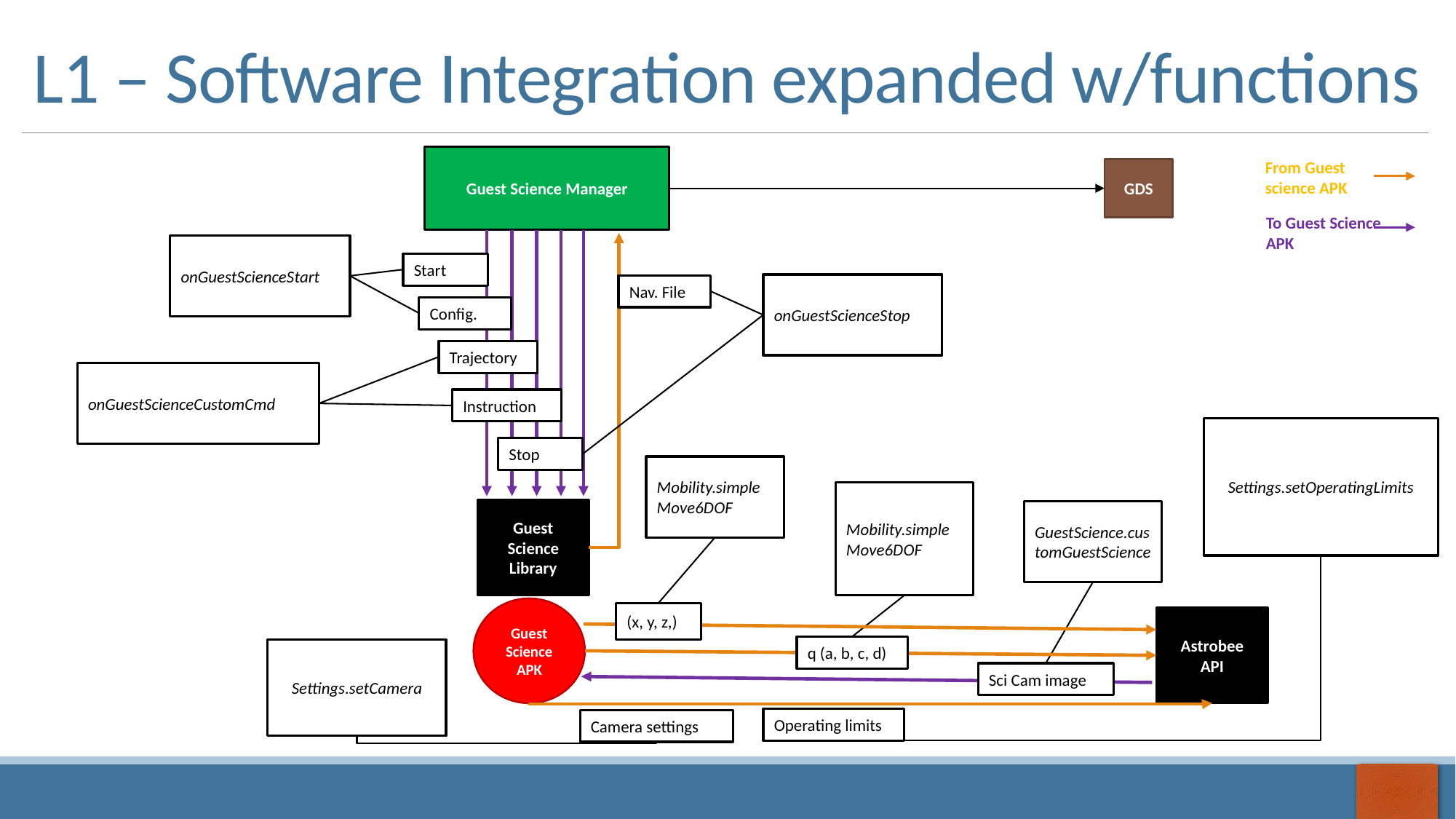

L1 – Software Integration expanded w/functions
Guest Science Manager
From Guest science APK
GDS
To Guest Science APK
onGuestScienceStart
Start
onGuestScienceStop
Nav. File
Config.
Trajectory
onGuestScienceCustomCmd
Instruction
Settings.setOperatingLimits
Stop
Mobility.simpleMove6DOF
Mobility.simpleMove6DOF
Guest Science Library
GuestScience.customGuestScience
Guest Science APK
(x, y, z,)
Astrobee API
q (a, b, c, d)
Settings.setCamera
Sci Cam image
Operating limits
Camera settings